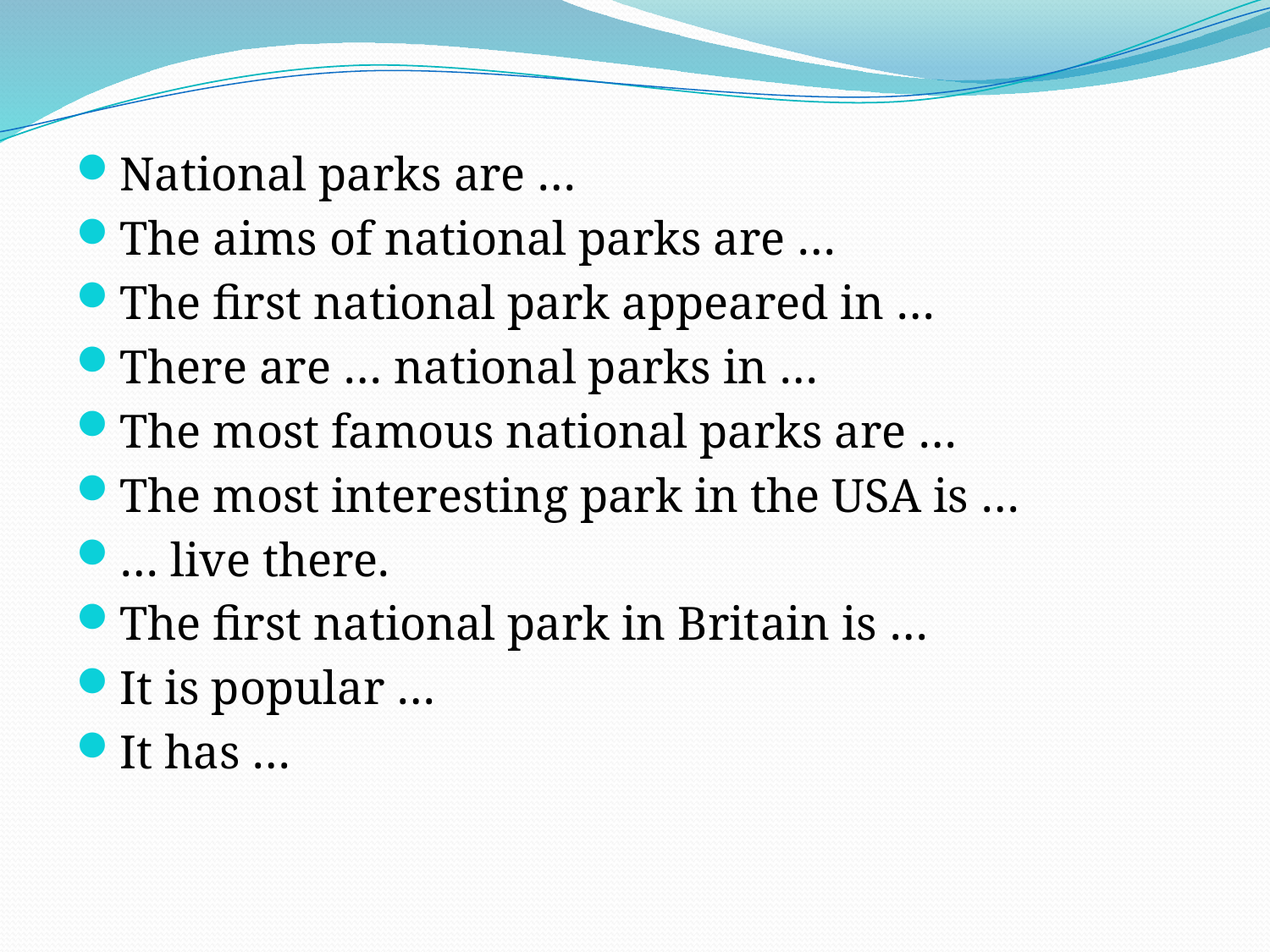

National parks are …
The aims of national parks are …
The first national park appeared in …
There are … national parks in …
The most famous national parks are …
The most interesting park in the USA is …
… live there.
The first national park in Britain is …
It is popular …
It has …